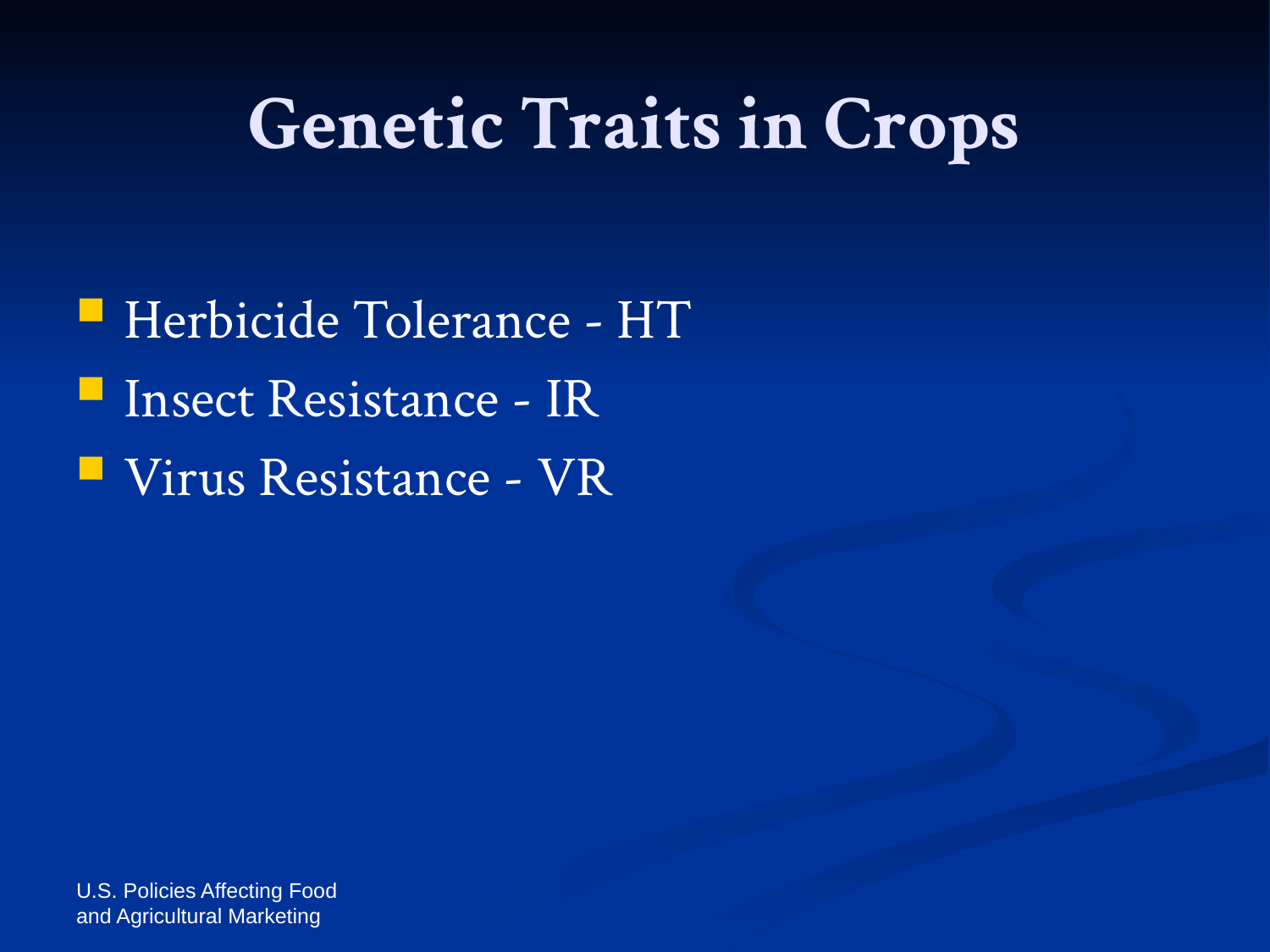

# Genetic Traits in Crops
Herbicide Tolerance - HT
Insect Resistance - IR
Virus Resistance - VR
U.S. Policies Affecting Food and Agricultural Marketing